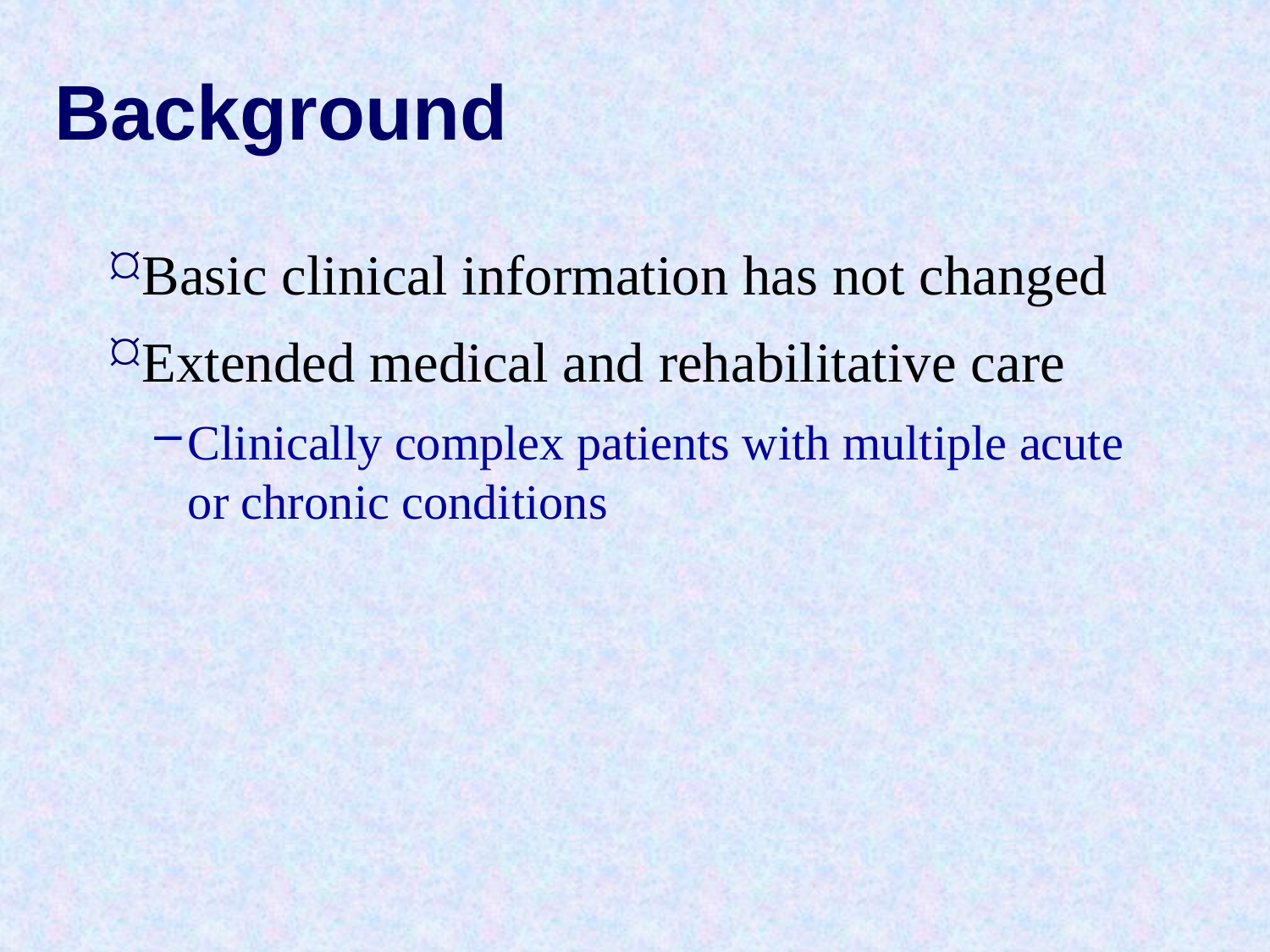

# Background
Basic clinical information has not changed
Extended medical and rehabilitative care
Clinically complex patients with multiple acute or chronic conditions